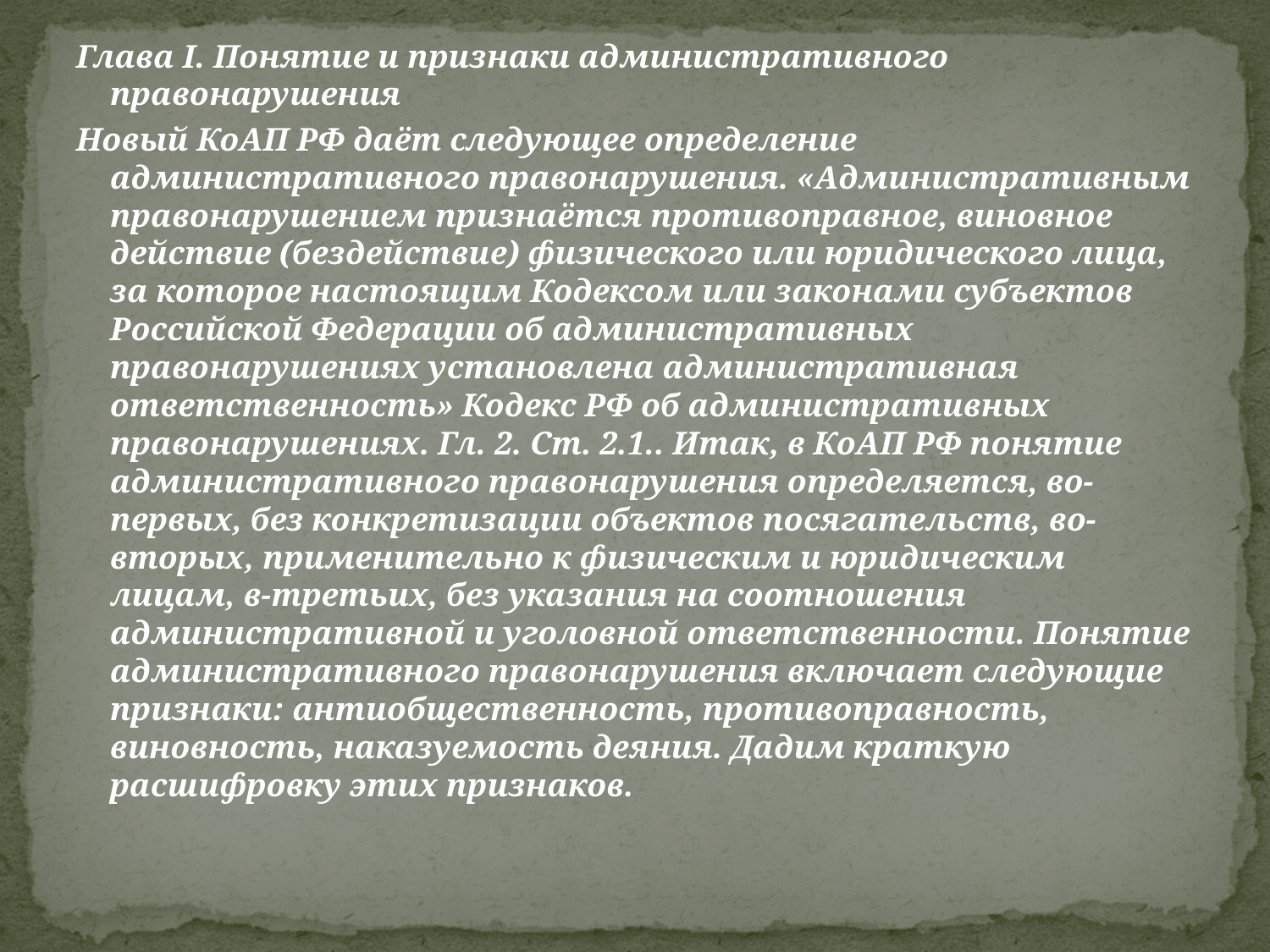

Глава I. Понятие и признаки административного правонарушения
Новый КоАП РФ даёт следующее определение административного правонарушения. «Административным правонарушением признаётся противоправное, виновное действие (бездействие) физического или юридического лица, за которое настоящим Кодексом или законами субъектов Российской Федерации об административных правонарушениях установлена административная ответственность» Кодекс РФ об административных правонарушениях. Гл. 2. Ст. 2.1.. Итак, в КоАП РФ понятие административного правонарушения определяется, во-первых, без конкретизации объектов посягательств, во-вторых, применительно к физическим и юридическим лицам, в-третьих, без указания на соотношения административной и уголовной ответственности. Понятие административного правонарушения включает следующие признаки: антиобщественность, противоправность, виновность, наказуемость деяния. Дадим краткую расшифровку этих признаков.